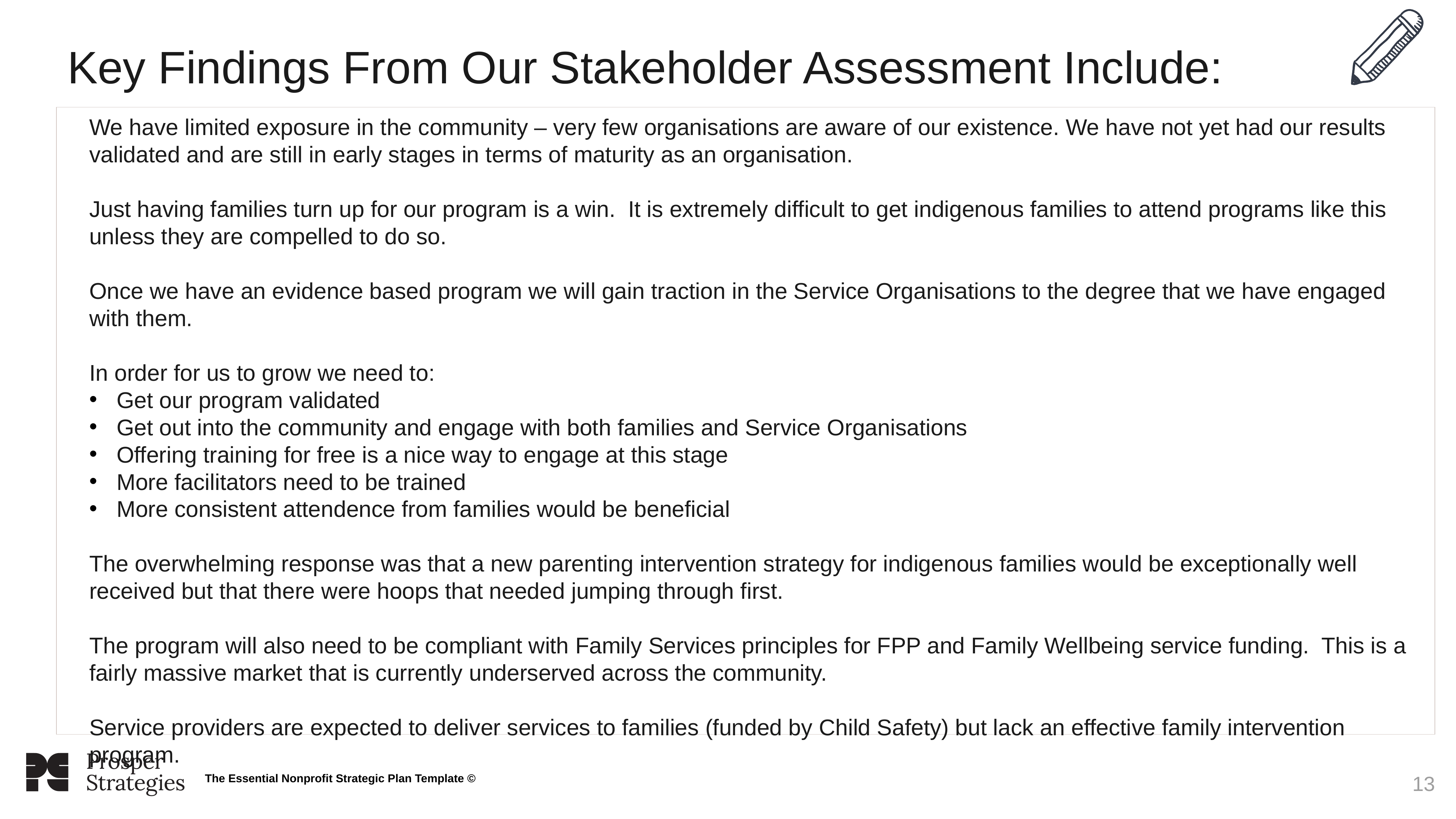

Key Findings From Our Stakeholder Assessment Include:

We have limited exposure in the community – very few organisations are aware of our existence. We have not yet had our results validated and are still in early stages in terms of maturity as an organisation.

Just having families turn up for our program is a win.  It is extremely difficult to get indigenous families to attend programs like this unless they are compelled to do so.

Once we have an evidence based program we will gain traction in the Service Organisations to the degree that we have engaged with them.

In order for us to grow we need to:
Get our program validated
Get out into the community and engage with both families and Service Organisations
Offering training for free is a nice way to engage at this stage
More facilitators need to be trained
More consistent attendence from families would be beneficial

The overwhelming response was that a new parenting intervention strategy for indigenous families would be exceptionally well received but that there were hoops that needed jumping through first.

The program will also need to be compliant with Family Services principles for FPP and Family Wellbeing service funding.  This is a fairly massive market that is currently underserved across the community.

Service providers are expected to deliver services to families (funded by Child Safety) but lack an effective family intervention program.

13
The Essential Nonprofit Strategic Plan Template ©